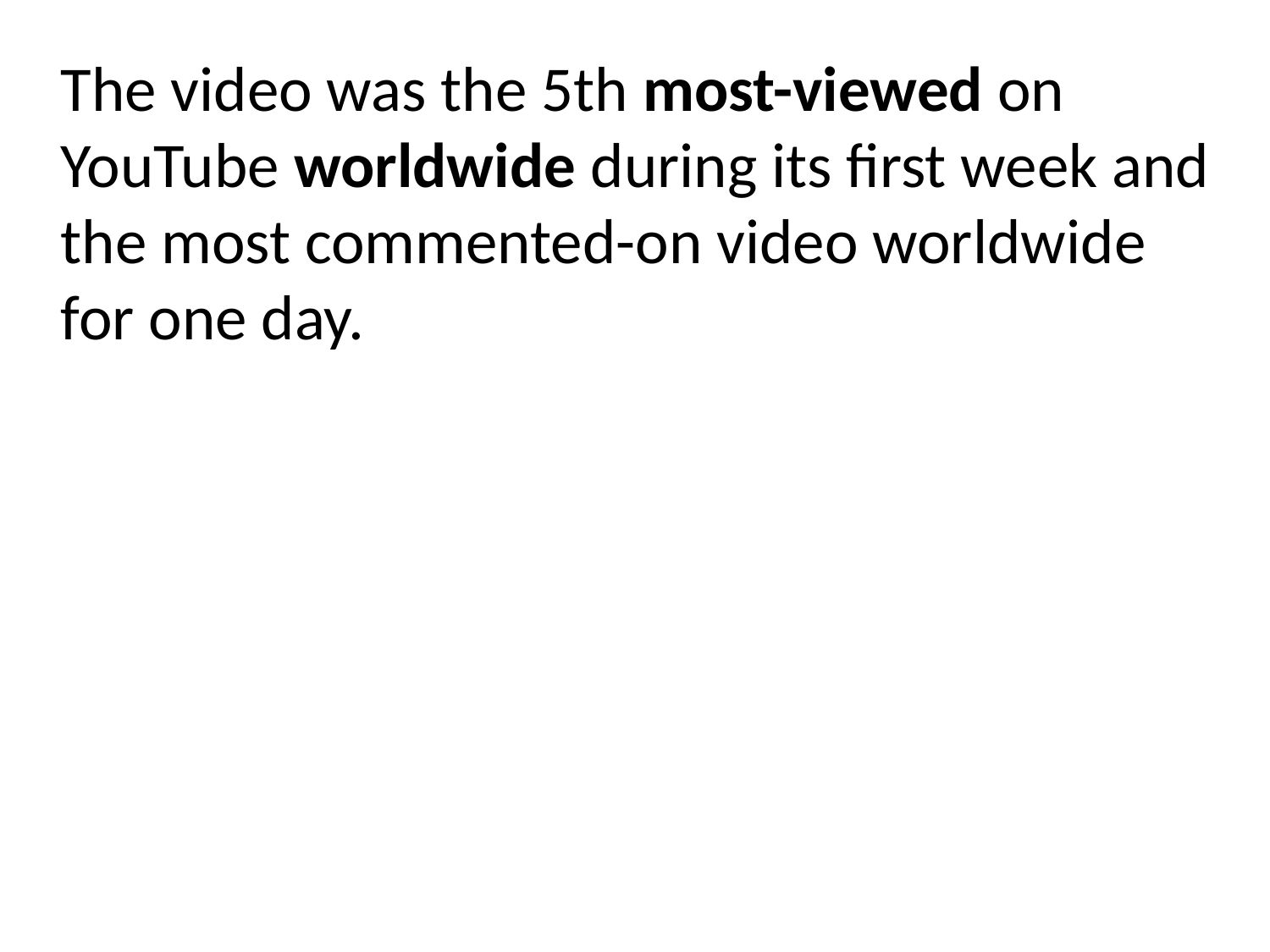

The video was the 5th most-viewed on YouTube worldwide during its first week and the most commented-on video worldwide for one day.